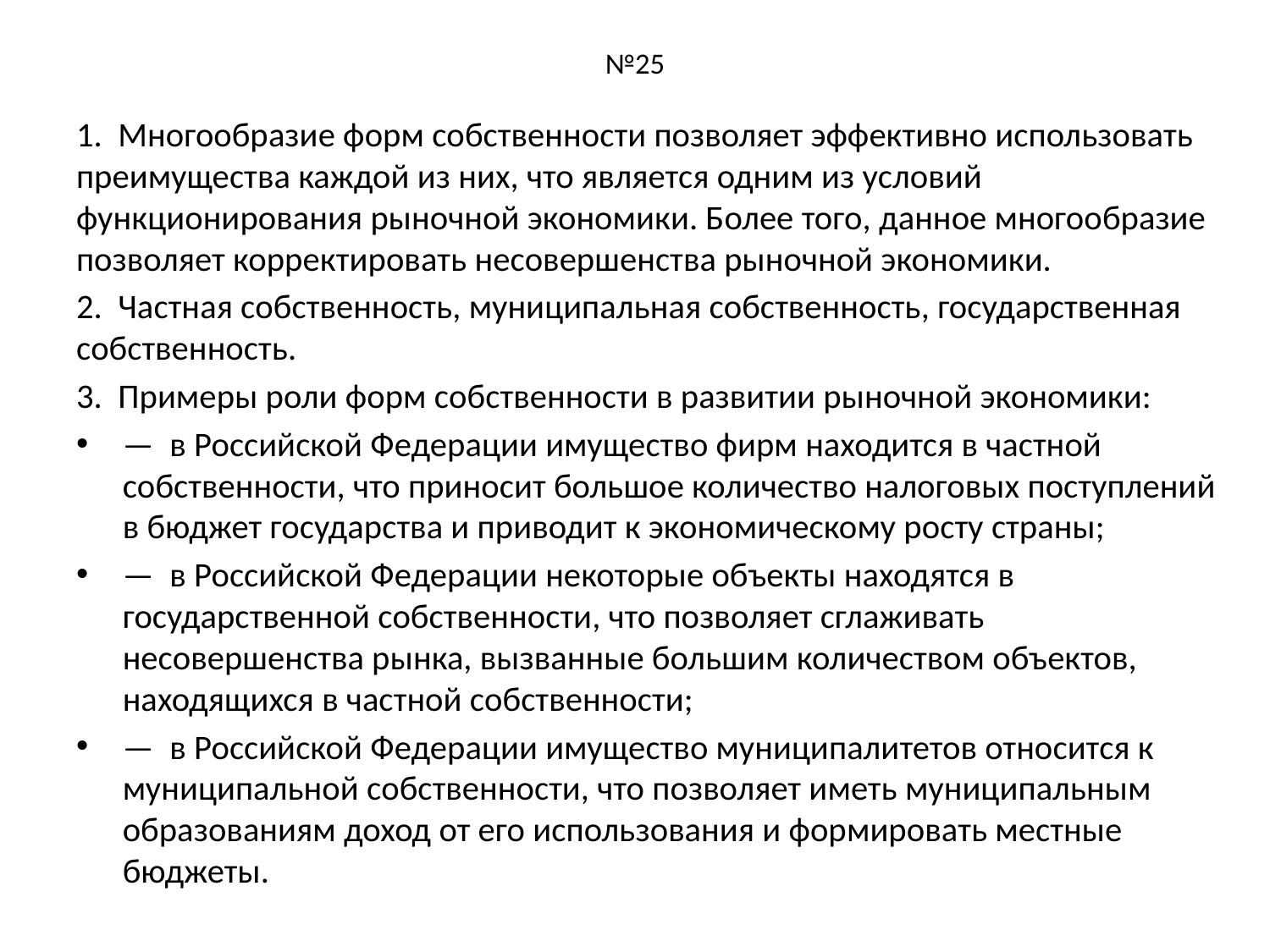

# №25
1.  Многообразие форм собственности позволяет эффективно использовать преимущества каждой из них, что является одним из условий функционирования рыночной экономики. Более того, данное многообразие позволяет корректировать несовершенства рыночной экономики.
2.  Частная собственность, муниципальная собственность, государственная собственность.
3.  Примеры роли форм собственности в развитии рыночной экономики:
—  в Российской Федерации имущество фирм находится в частной собственности, что приносит большое количество налоговых поступлений в бюджет государства и приводит к экономическому росту страны;
—  в Российской Федерации некоторые объекты находятся в государственной собственности, что позволяет сглаживать несовершенства рынка, вызванные большим количеством объектов, находящихся в частной собственности;
—  в Российской Федерации имущество муниципалитетов относится к муниципальной собственности, что позволяет иметь муниципальным образованиям доход от его использования и формировать местные бюджеты.